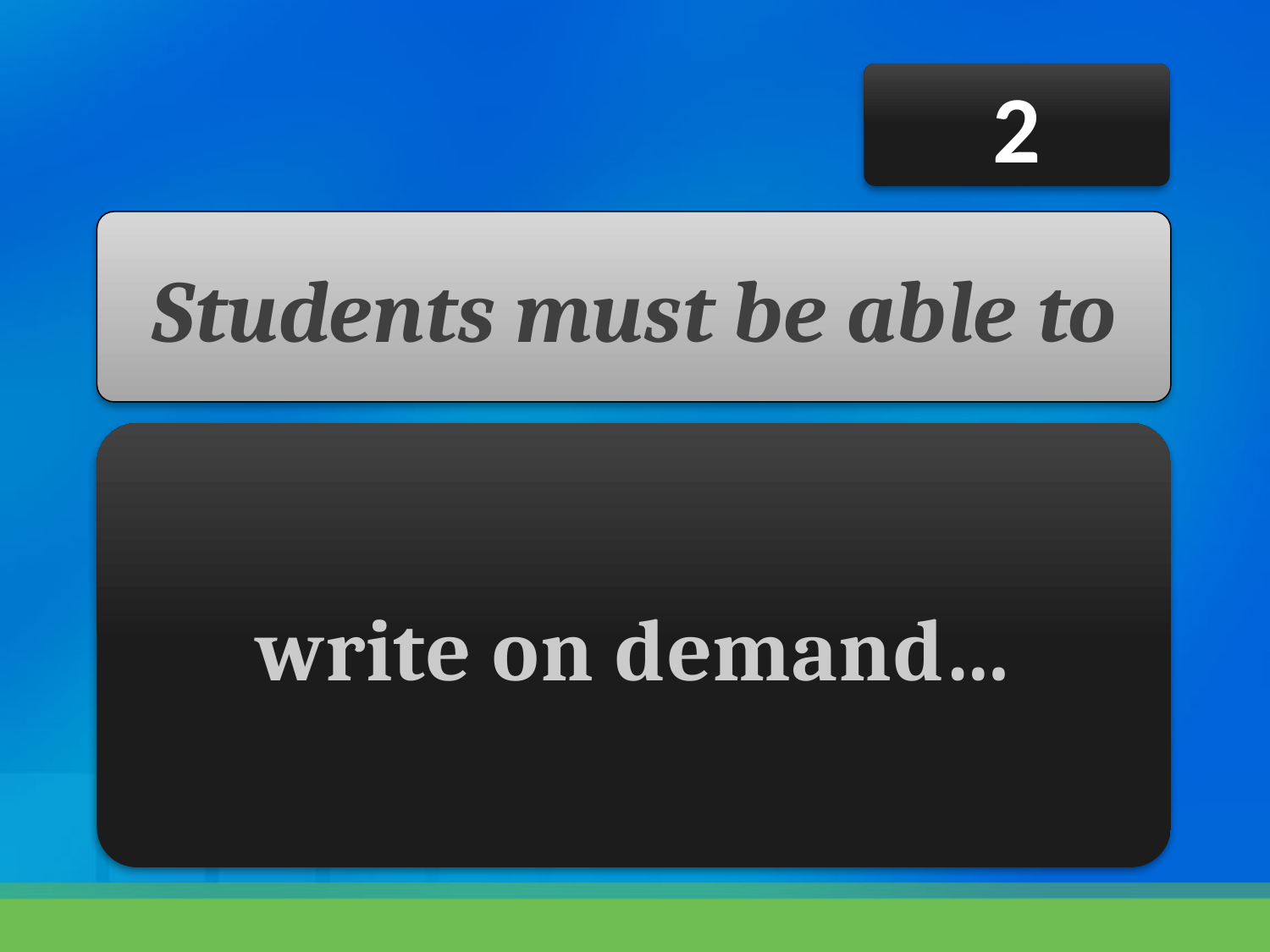

2
Students must be able to
write on demand…